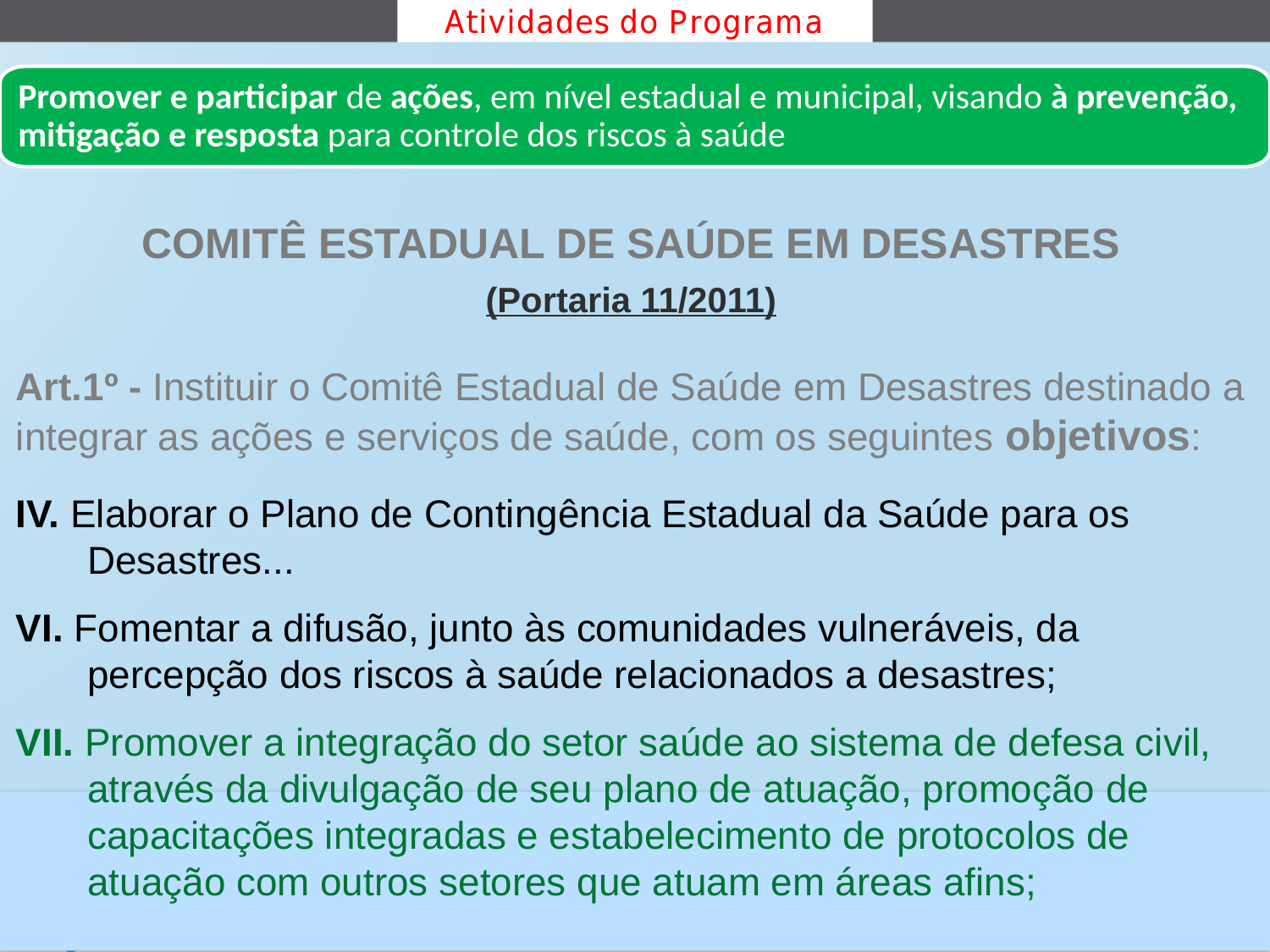

Atividades do Programa
Promover e participar de ações, em nível estadual e municipal, visando à prevenção, mitigação e resposta para controle dos riscos à saúde

COMITÊ ESTADUAL DE SAÚDE EM DESASTRES
(Portaria 11/2011)

Art.1º - Instituir o Comitê Estadual de Saúde em Desastres destinado a integrar as ações e serviços de saúde, com os seguintes objetivos:

IV. Elaborar o Plano de Contingência Estadual da Saúde para os Desastres...
VI. Fomentar a difusão, junto às comunidades vulneráveis, da percepção dos riscos à saúde relacionados a desastres;
VII. Promover a integração do setor saúde ao sistema de defesa civil, através da divulgação de seu plano de atuação, promoção de capacitações integradas e estabelecimento de protocolos de atuação com outros setores que atuam em áreas afins;